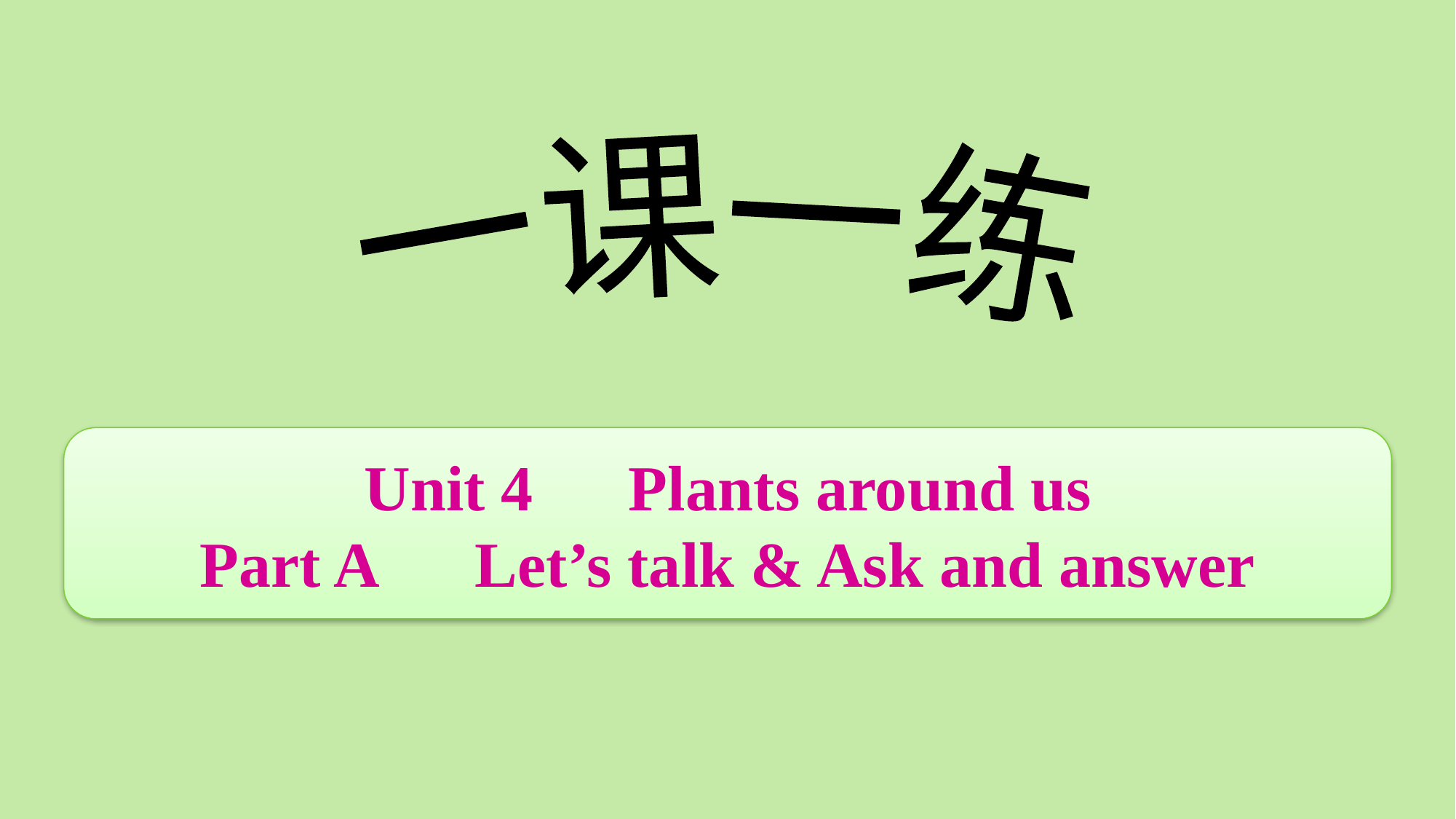

Unit 4　Plants around us
Part A　Let’s talk & Ask and answer